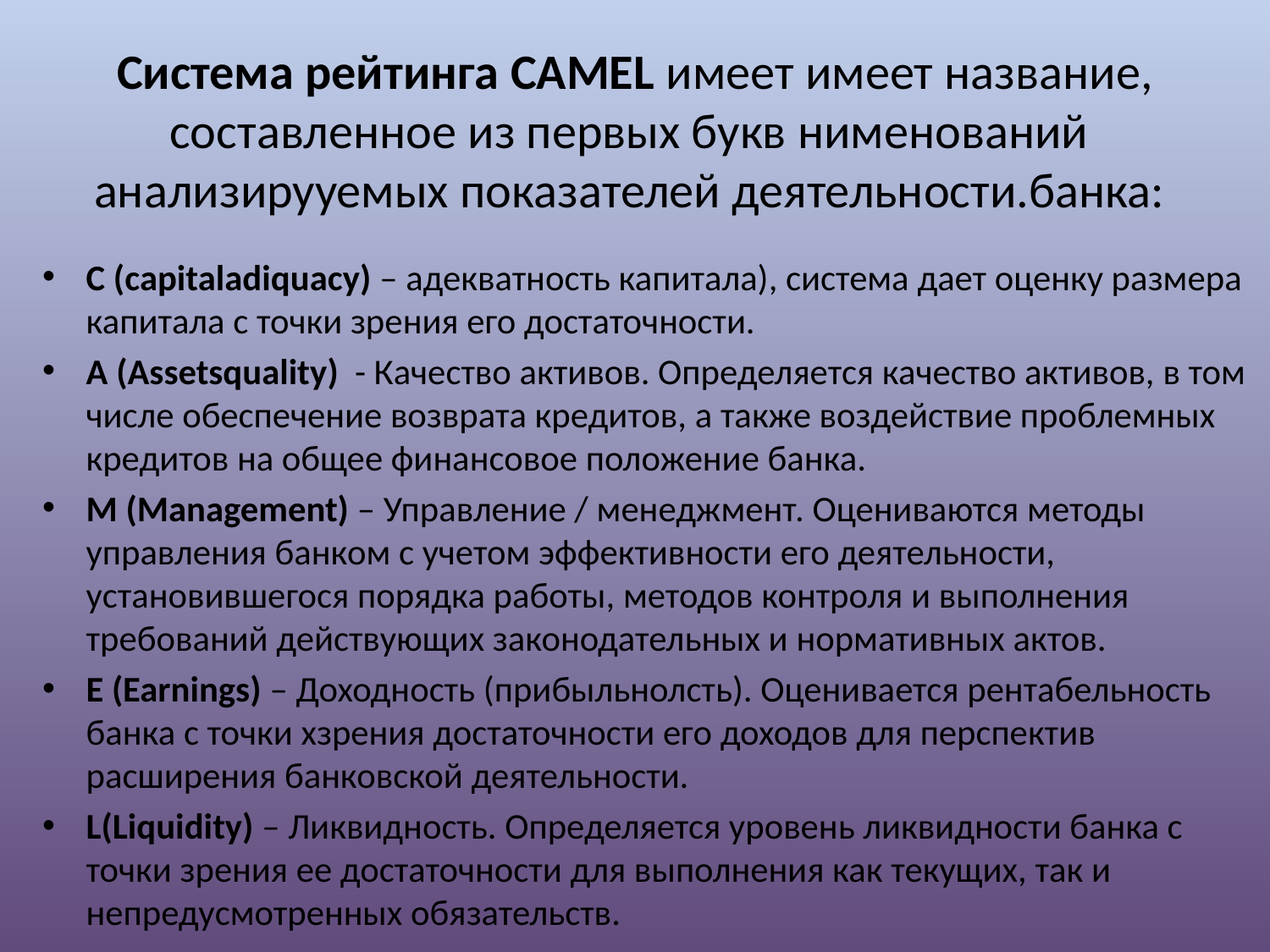

# Система рейтинга CAMEL имеет имеет название, составленное из первых букв нименований  анализирууемых показателей деятельности.банка:
С (capitaladiquacy) – адекватность капитала), система дает оценку размера капитала с точки зрения его достаточности.
А (Assetsquality)  - Качество активов. Определяется качество активов, в том числе обеспечение возврата кредитов, а также воздействие проблемных кредитов на общее финансовое положение банка.
М (Мanagement) – Управление / менеджмент. Оцениваются методы управления банком с учетом эффективности его деятельности, установившегося порядка работы, методов контроля и выполнения требований действующих законодательных и нормативных актов.
E (Earnings) – Доходность (прибыльнолсть). Оценивается рентабельность банка с точки хзрения достаточности его доходов для перспектив расширения банковской деятельности.
L(Liquidity) – Ликвидность. Определяется уровень ликвидности банка с точки зрения ее достаточности для выполнения как текущих, так и непредусмотренных обязательств.